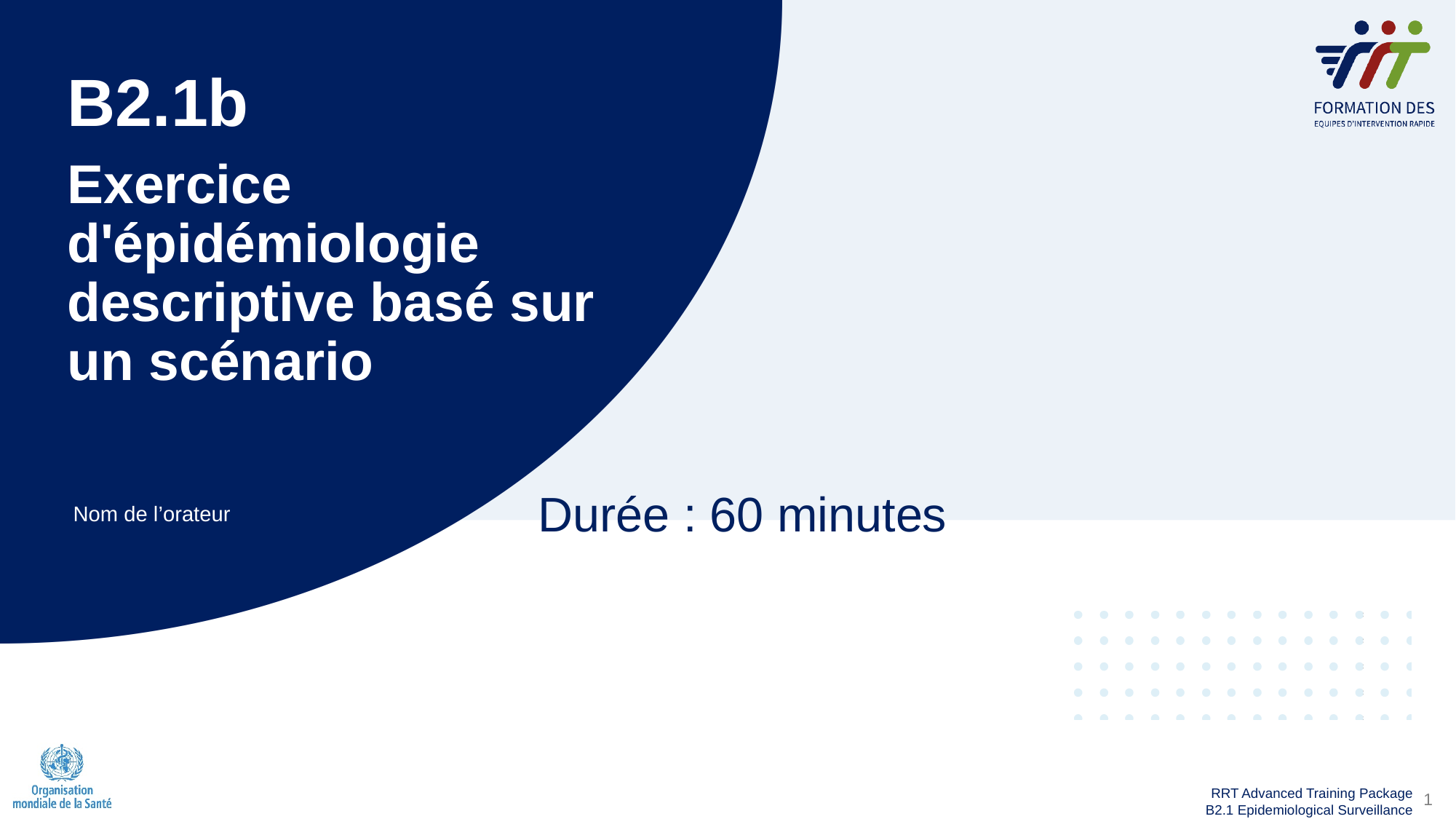

B2.1b
# Exercice d'épidémiologie descriptive basé sur un scénario
Durée : 60 minutes
Nom de l’orateur